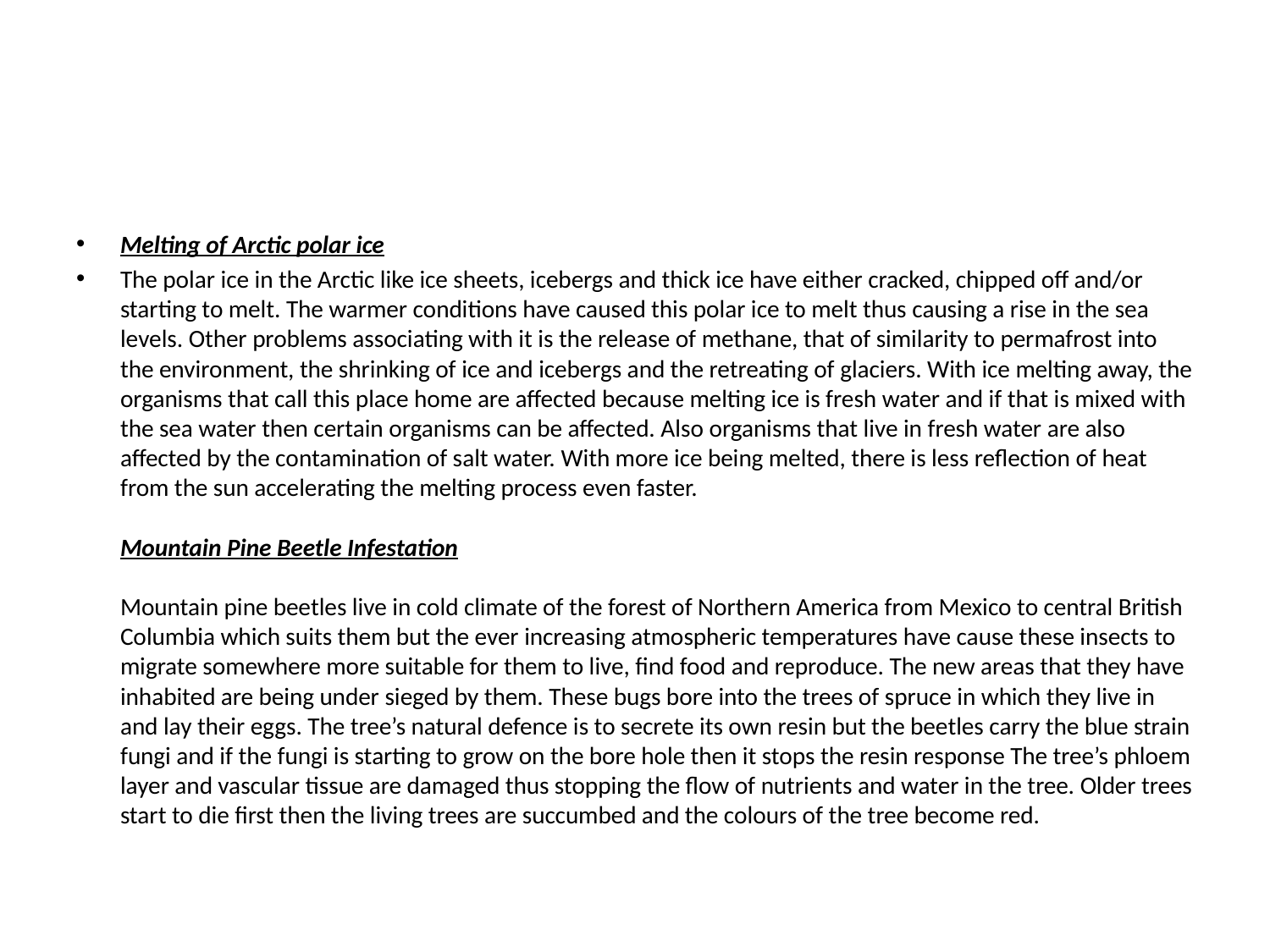

Melting of Arctic polar ice
The polar ice in the Arctic like ice sheets, icebergs and thick ice have either cracked, chipped off and/or starting to melt. The warmer conditions have caused this polar ice to melt thus causing a rise in the sea levels. Other problems associating with it is the release of methane, that of similarity to permafrost into the environment, the shrinking of ice and icebergs and the retreating of glaciers. With ice melting away, the organisms that call this place home are affected because melting ice is fresh water and if that is mixed with the sea water then certain organisms can be affected. Also organisms that live in fresh water are also affected by the contamination of salt water. With more ice being melted, there is less reflection of heat from the sun accelerating the melting process even faster.
Mountain Pine Beetle Infestation
Mountain pine beetles live in cold climate of the forest of Northern America from Mexico to central British Columbia which suits them but the ever increasing atmospheric temperatures have cause these insects to migrate somewhere more suitable for them to live, find food and reproduce. The new areas that they have inhabited are being under sieged by them. These bugs bore into the trees of spruce in which they live in and lay their eggs. The tree’s natural defence is to secrete its own resin but the beetles carry the blue strain fungi and if the fungi is starting to grow on the bore hole then it stops the resin response The tree’s phloem layer and vascular tissue are damaged thus stopping the flow of nutrients and water in the tree. Older trees start to die first then the living trees are succumbed and the colours of the tree become red.